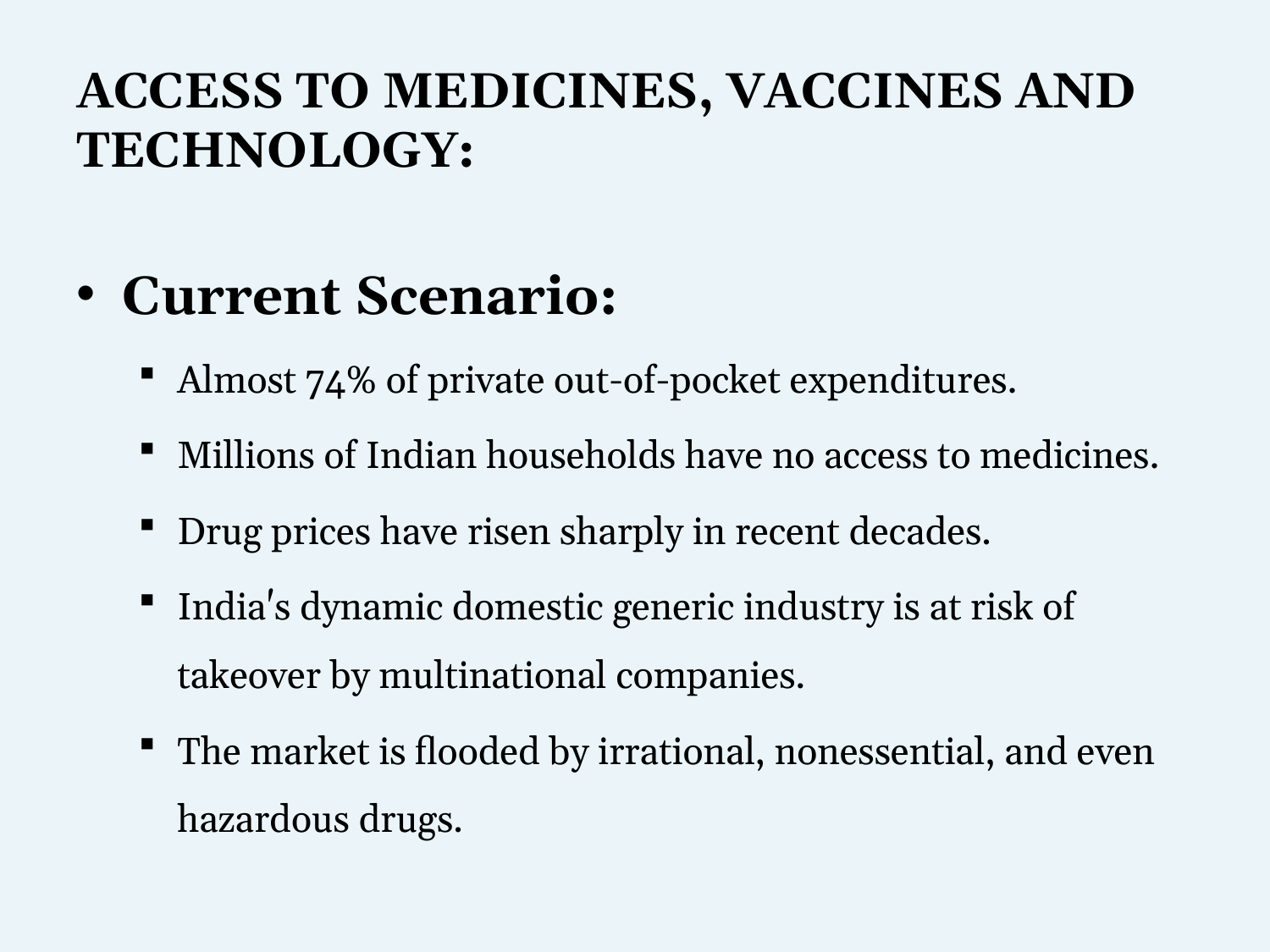

# ACCESS TO MEDICINES, VACCINES AND TECHNOLOGY:
Current Scenario:
Almost 74% of private out-of-pocket expenditures.
Millions of Indian households have no access to medicines.
Drug prices have risen sharply in recent decades.
India's dynamic domestic generic industry is at risk of takeover by multinational companies.
The market is flooded by irrational, nonessential, and even hazardous drugs.